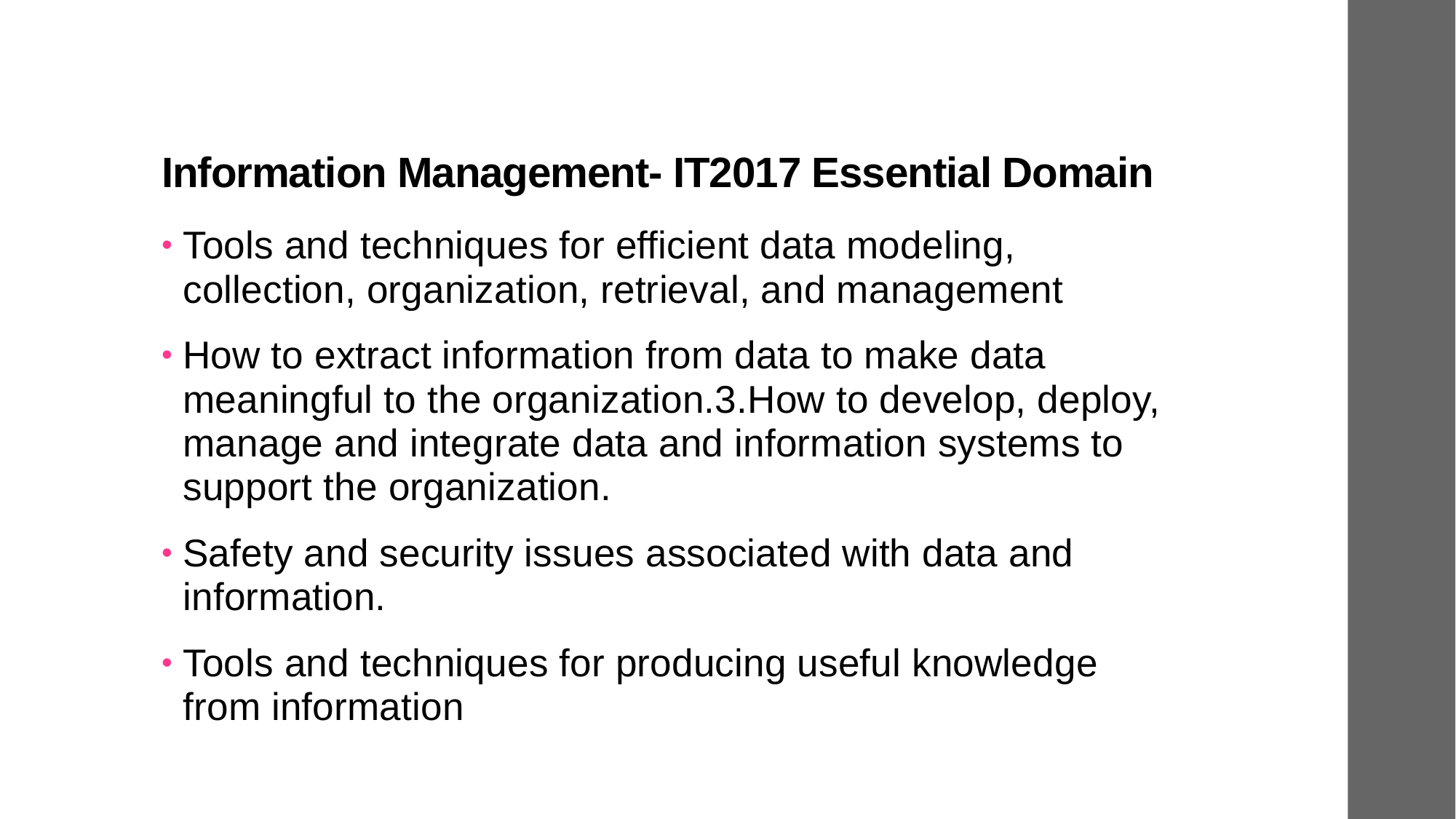

# Information Management- IT2017 Essential Domain
Tools and techniques for efficient data modeling, collection, organization, retrieval, and management
How to extract information from data to make data meaningful to the organization.3.How to develop, deploy, manage and integrate data and information systems to support the organization.
Safety and security issues associated with data and information.
Tools and techniques for producing useful knowledge from information